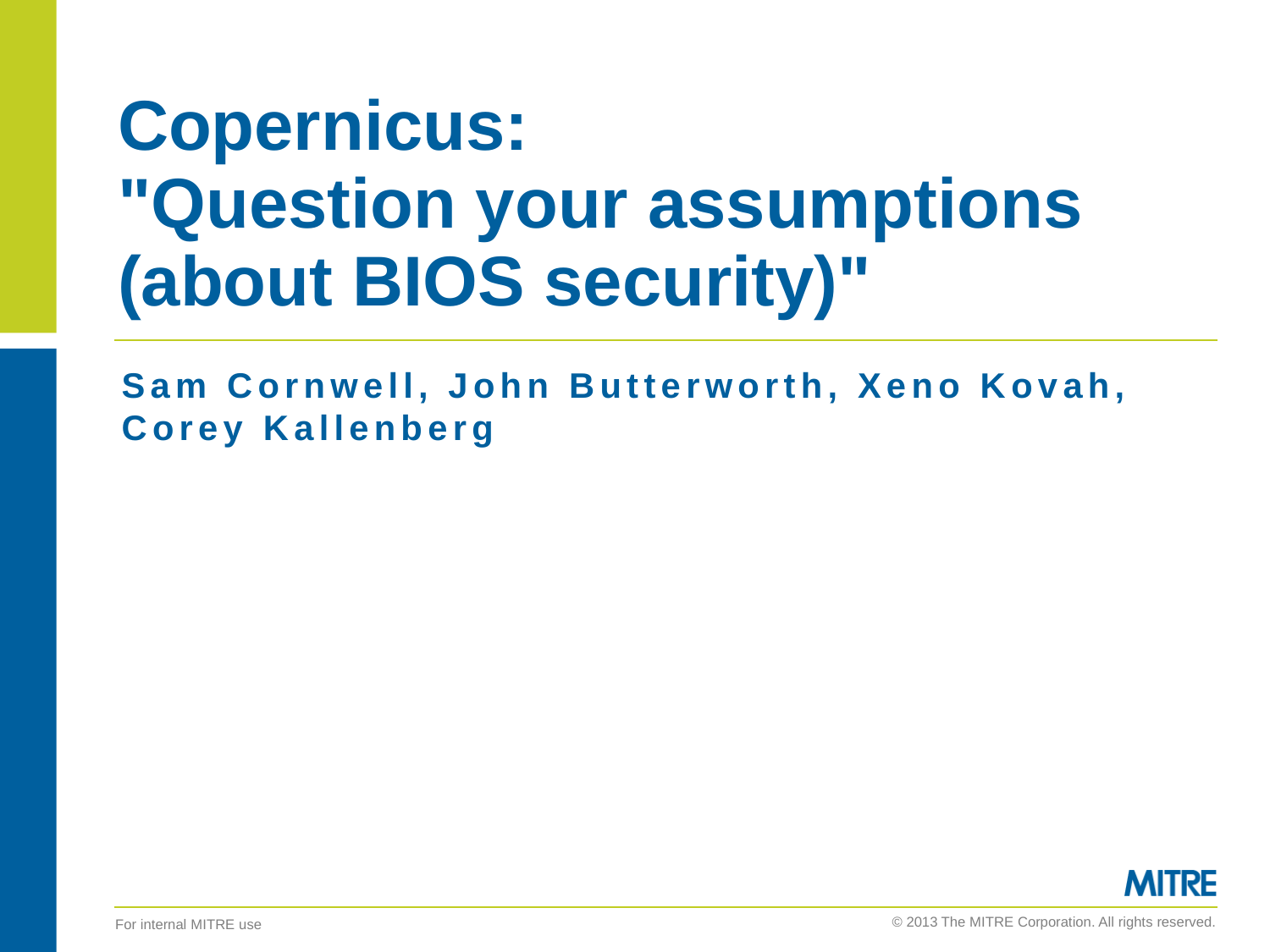

# Copernicus: "Question your assumptions (about BIOS security)"
Sam Cornwell, John Butterworth, Xeno Kovah, Corey Kallenberg